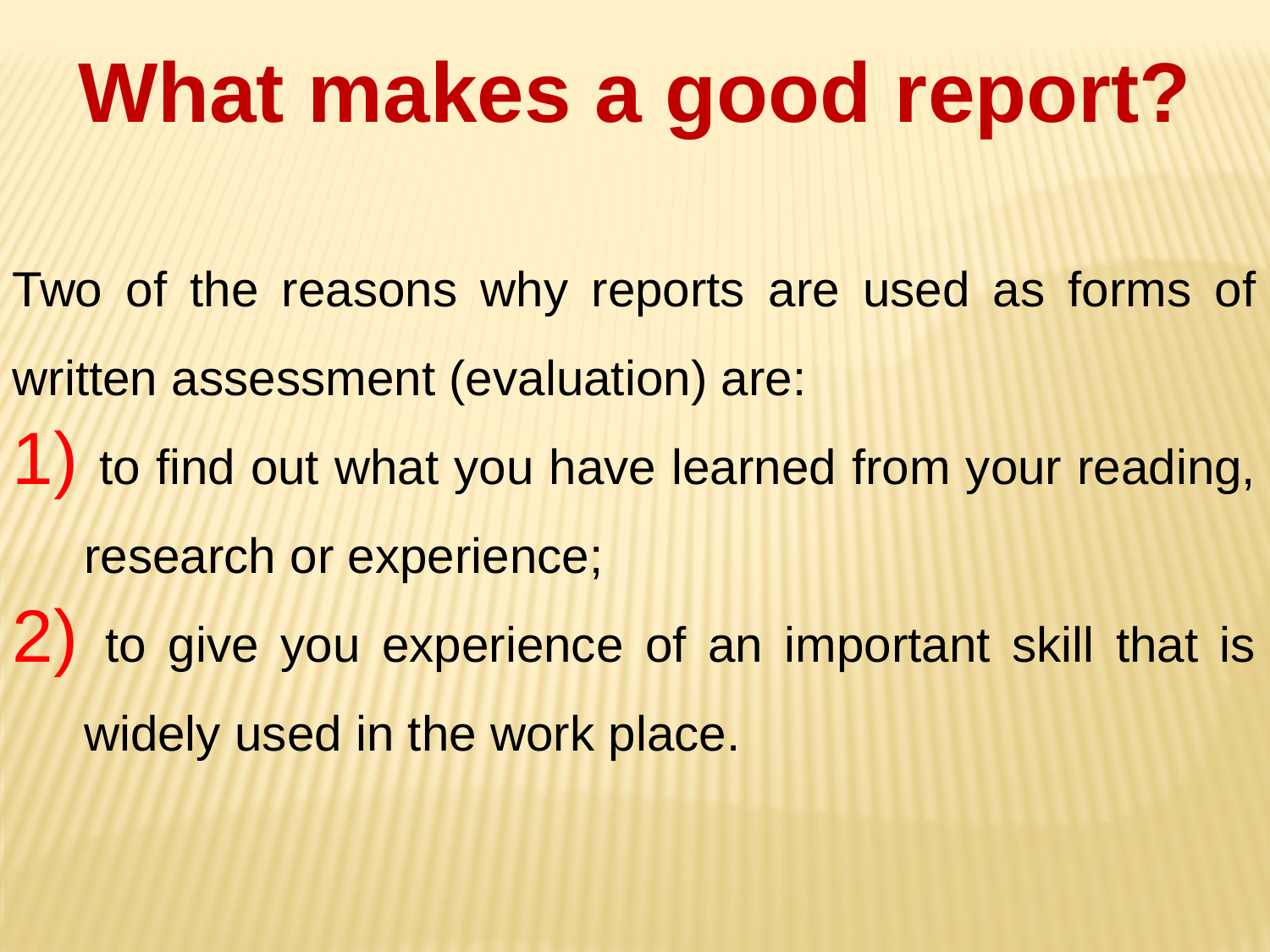

What makes a good report?

Two of the reasons why reports are used as forms of written assessment (evaluation) are:
 to find out what you have learned from your reading, research or experience;
 to give you experience of an important skill that is widely used in the work place.